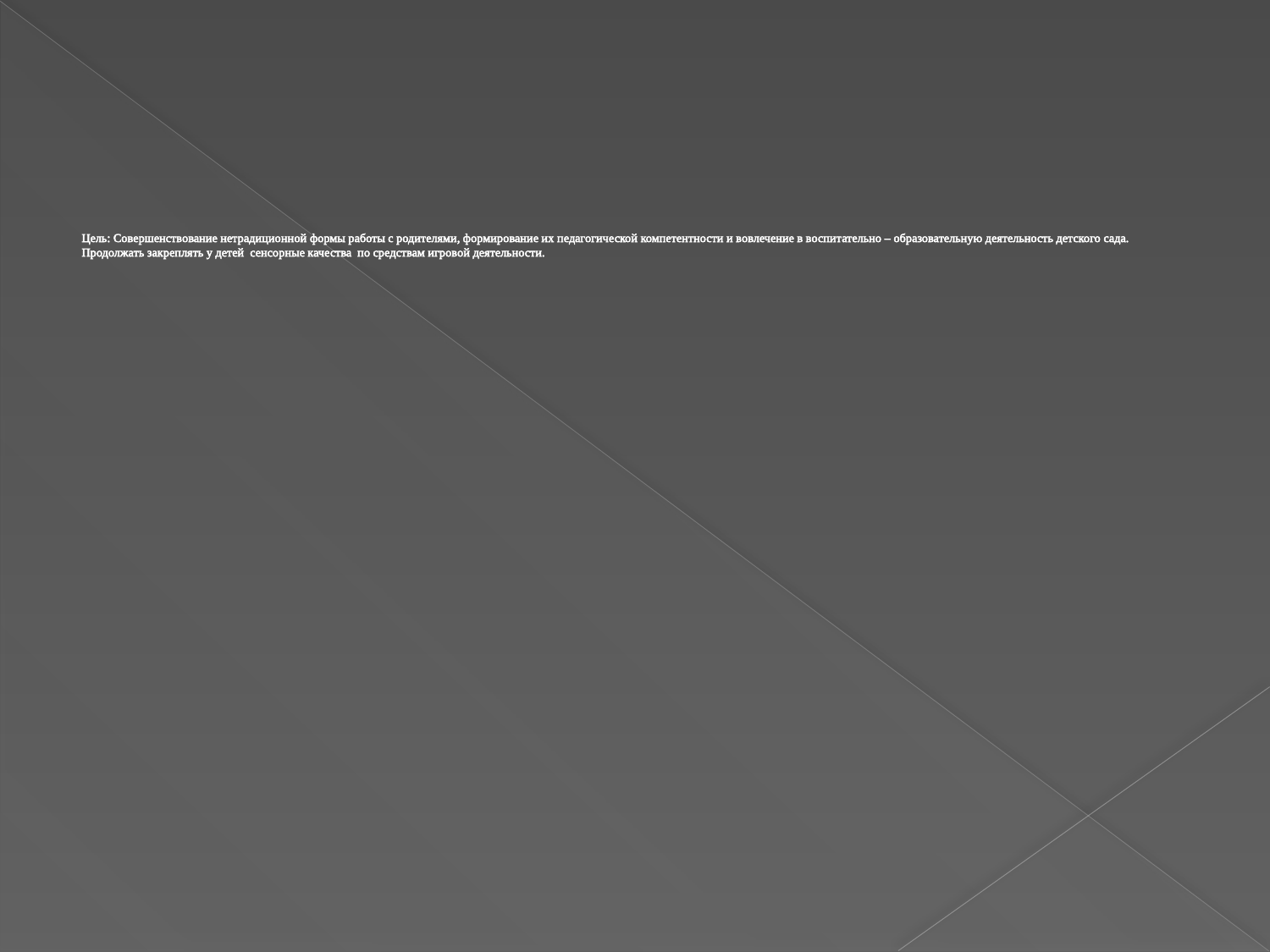

# Цель: Совершенствование нетрадиционной формы работы с родителями, формирование их педагогической компетентности и вовлечение в воспитательно – образовательную деятельность детского сада. Продолжать закреплять у детей  сенсорные качества  по средствам игровой деятельности.